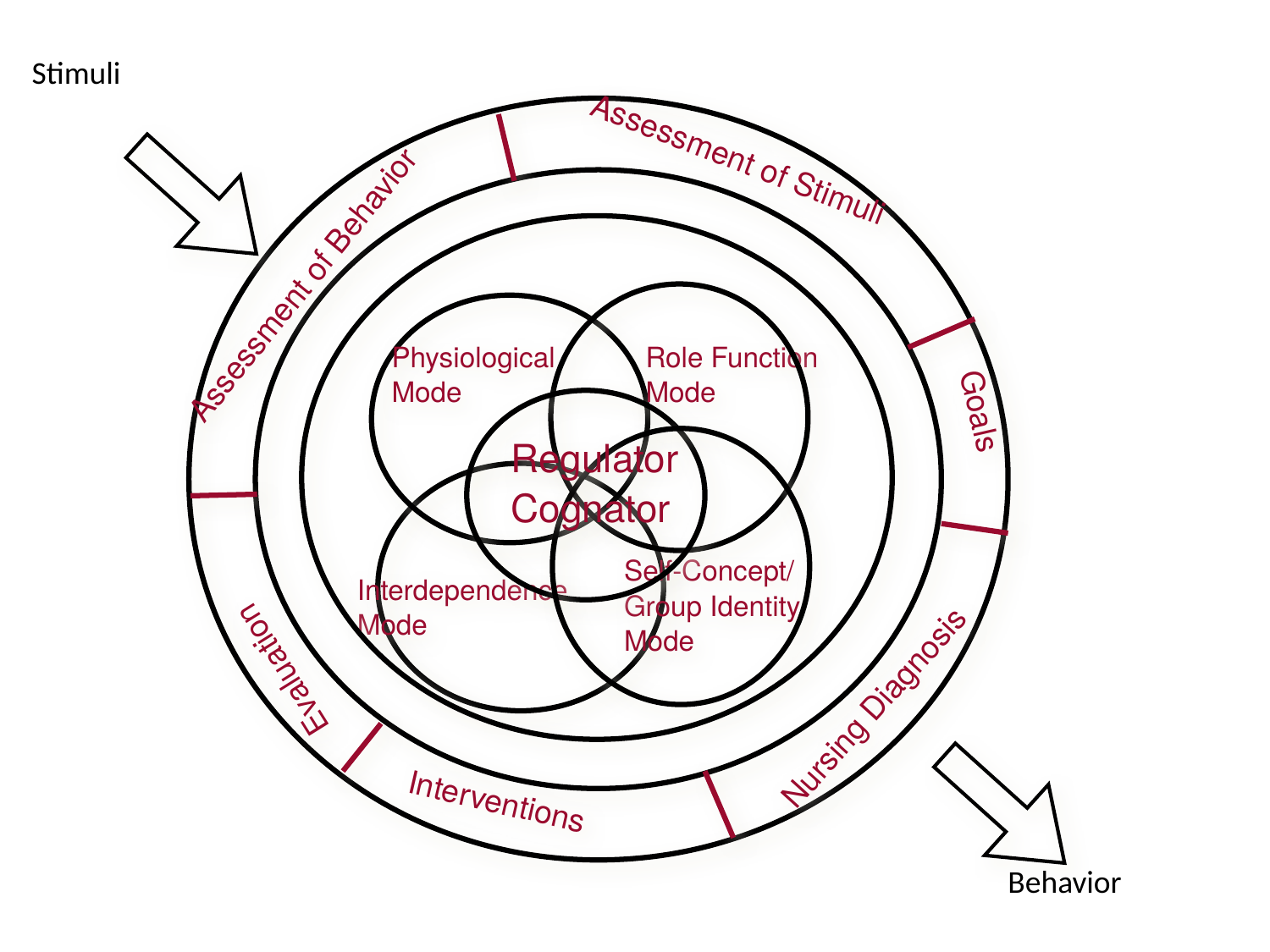

Stimuli

Assessment of Stimuli

Assessment of Behavior

Physiological
Mode
Role Function
Mode

Goals

Regulator
Cognator

Self-Concept/
Group Identity
Mode
Interdependence
Mode
Evaluation
Nursing Diagnosis

Interventions
Behavior